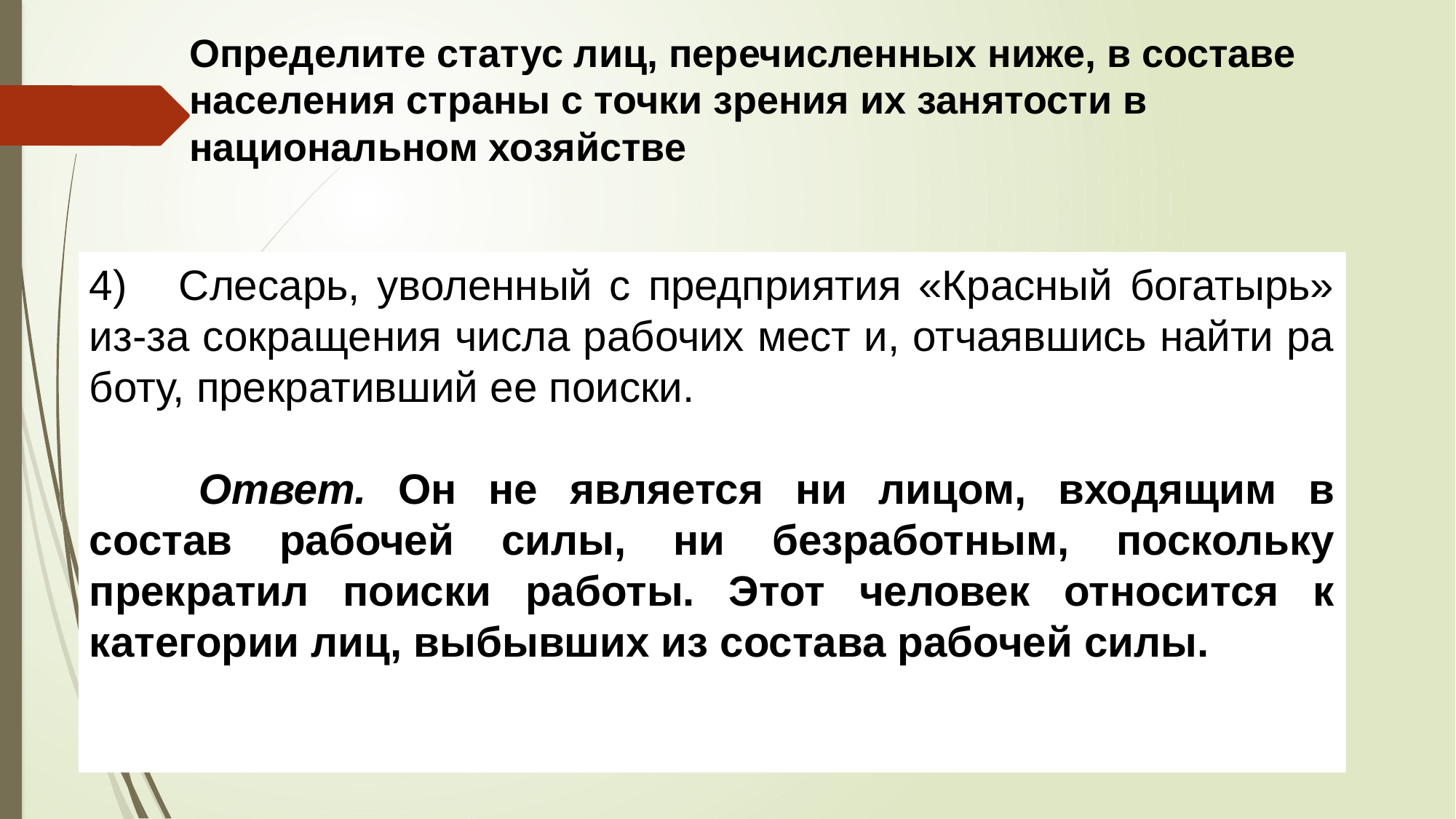

# Определите статус лиц, перечисленных ниже, в составе населения страны с точки зрения их занятости в национальном хозяйстве
4)   Слесарь, уволенный с предприятия «Красный богатырь» из-за сокращения числа рабочих мест и, отчаявшись найти ра­боту, прекративший ее поиски.

	Ответ. Он не является ни лицом, входящим в состав рабочей силы, ни безработным, поскольку прекратил поиски работы. Этот человек относится к категории лиц, выбывших из состава рабочей силы.